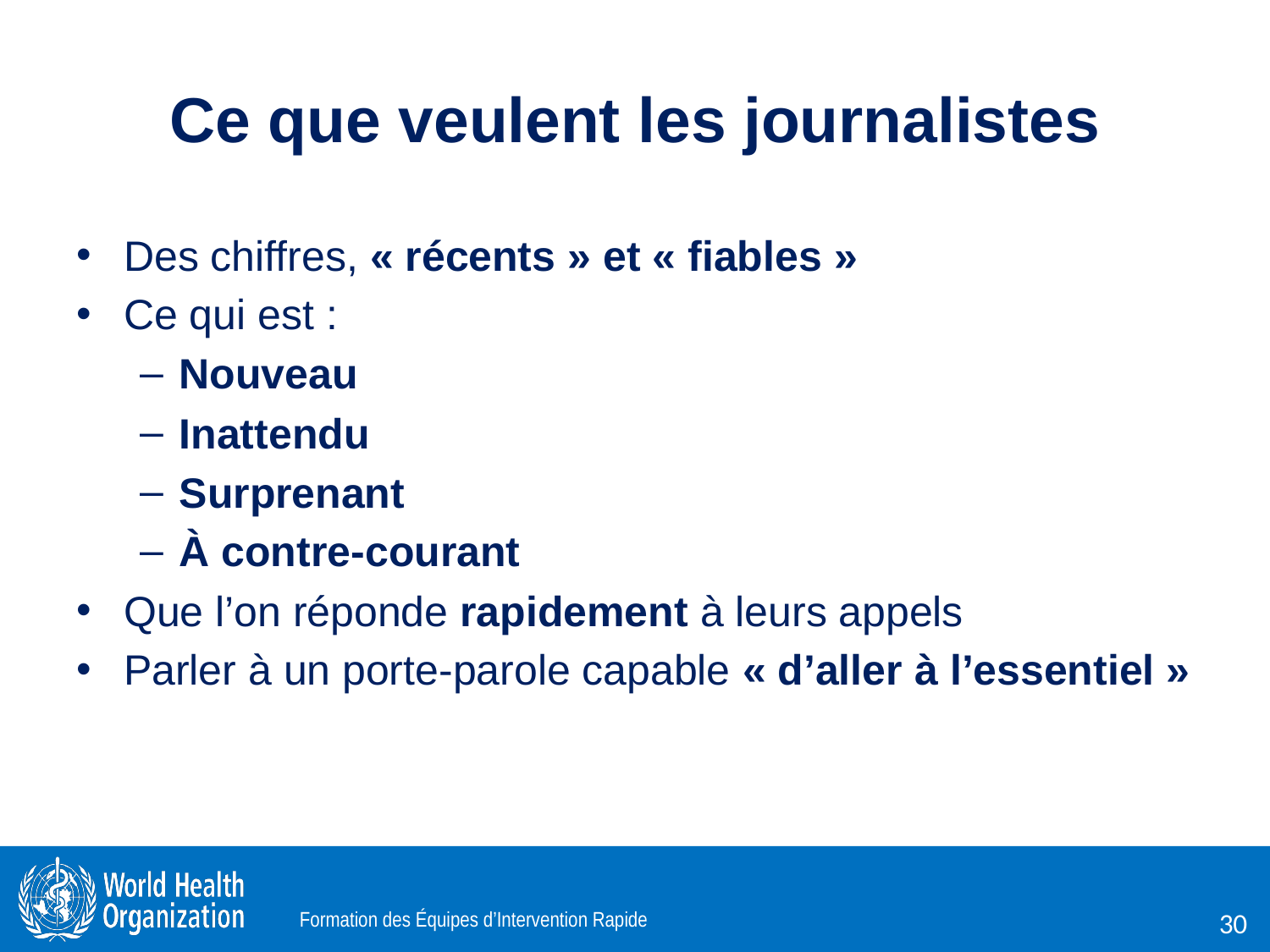

# Ce que veulent les journalistes
Des chiffres, « récents » et « fiables »
Ce qui est :
Nouveau
Inattendu
Surprenant
À contre-courant
Que l’on réponde rapidement à leurs appels
Parler à un porte-parole capable « d’aller à l’essentiel »